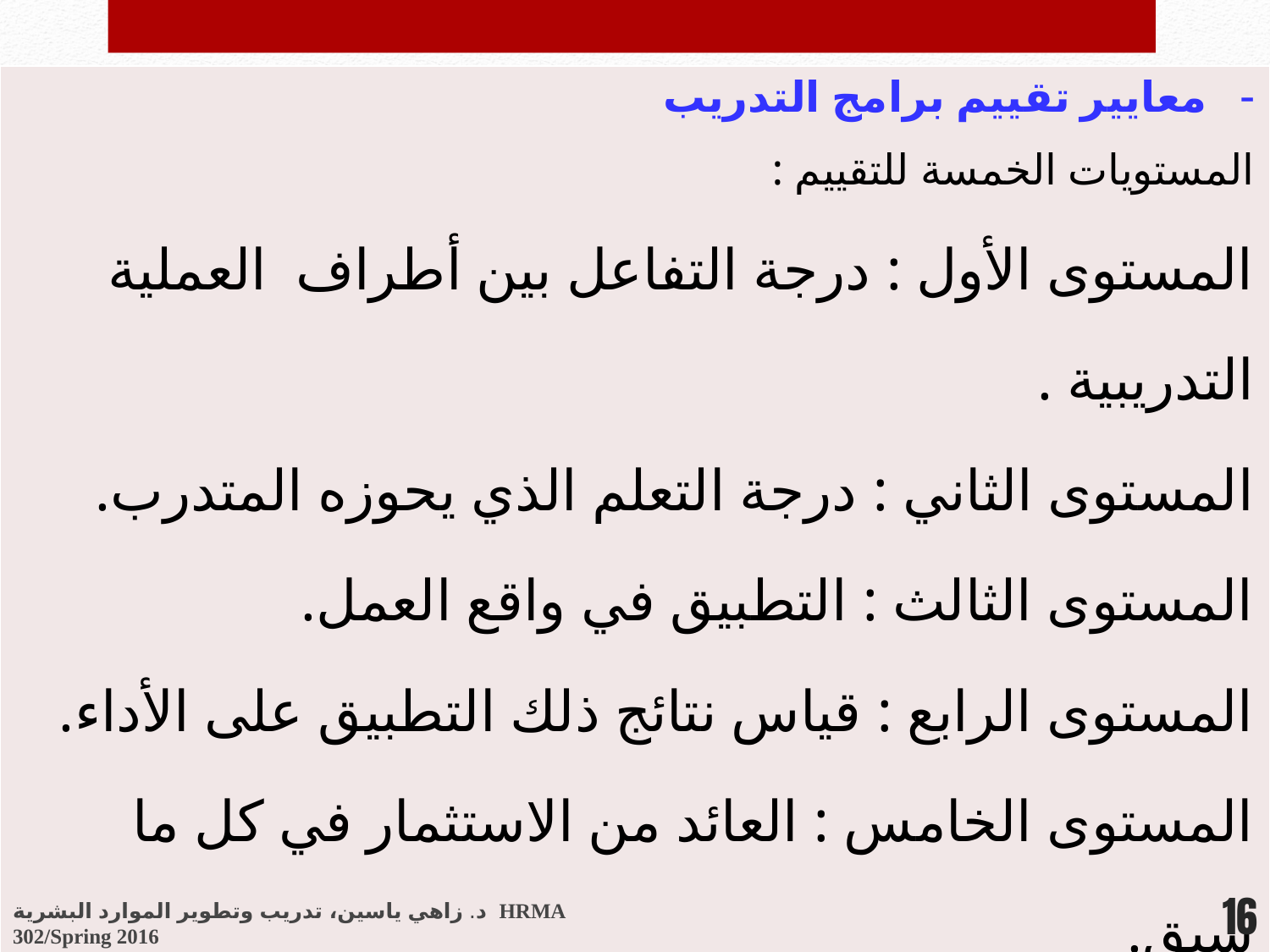

| معايير تقييم برامج التدريب المستويات الخمسة للتقييم : المستوى الأول : درجة التفاعل بين أطراف العملية التدريبية . المستوى الثاني : درجة التعلم الذي يحوزه المتدرب. المستوى الثالث : التطبيق في واقع العمل. المستوى الرابع : قياس نتائج ذلك التطبيق على الأداء. المستوى الخامس : العائد من الاستثمار في كل ما سبق. |
| --- |
د. زاهي ياسين، تدريب وتطوير الموارد البشرية  HRMA 302/Spring 2016
16